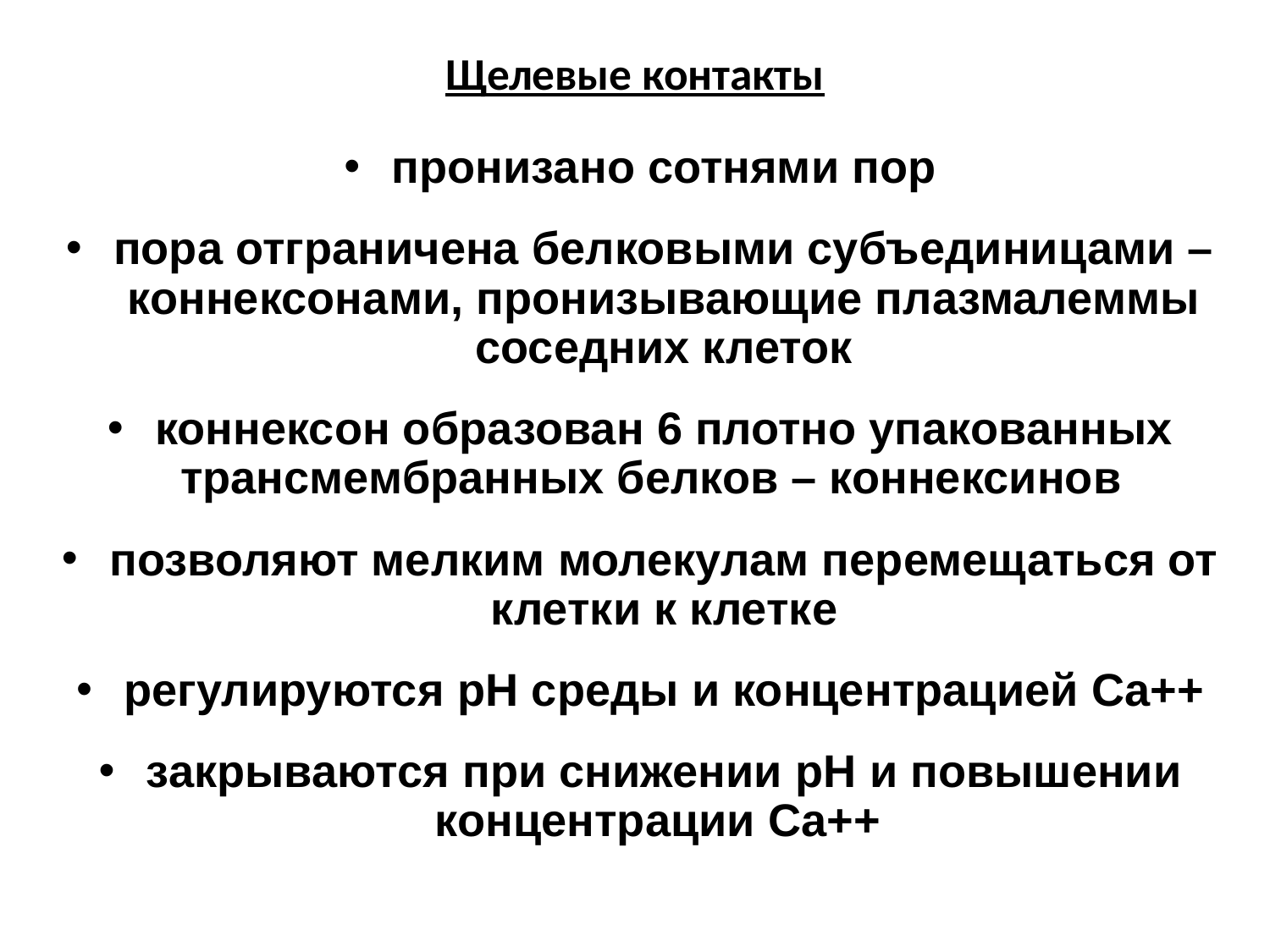

# Щелевые контакты
пронизано сотнями пор

пора отграничена белковыми субъединицами – коннексонами, пронизывающие плазмалеммы соседних клеток

коннексон образован 6 плотно упакованных трансмембранных белков – коннексинов

позволяют мелким молекулам перемещаться от клетки к клетке

регулируются pH среды и концентрацией Ca++

закрываются при снижении pH и повышении концентрации Ca++